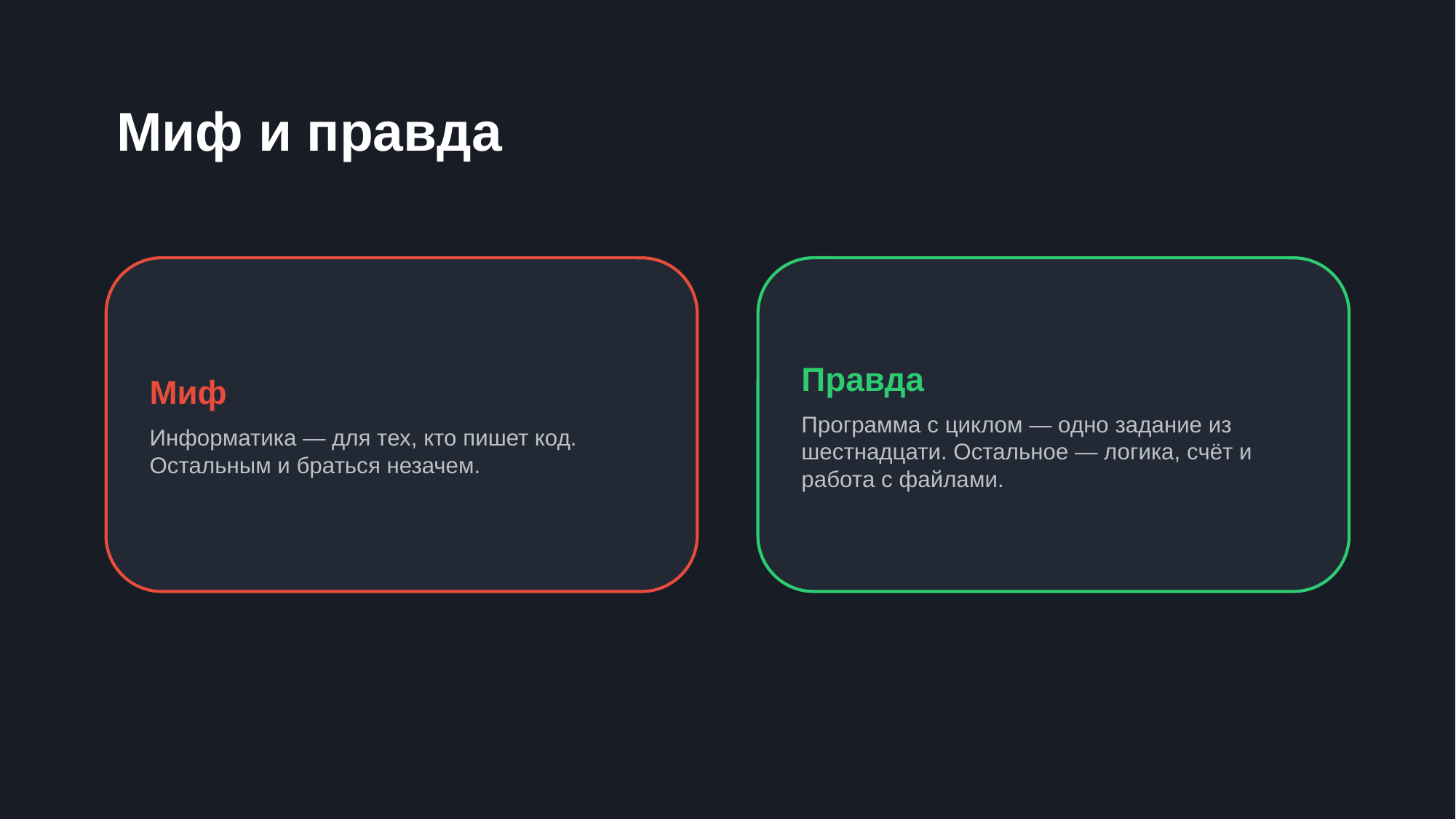

Миф и правда
Миф
Информатика — для тех, кто пишет код. Остальным и браться незачем.
Правда
Программа с циклом — одно задание из шестнадцати. Остальное — логика, счёт и работа с файлами.